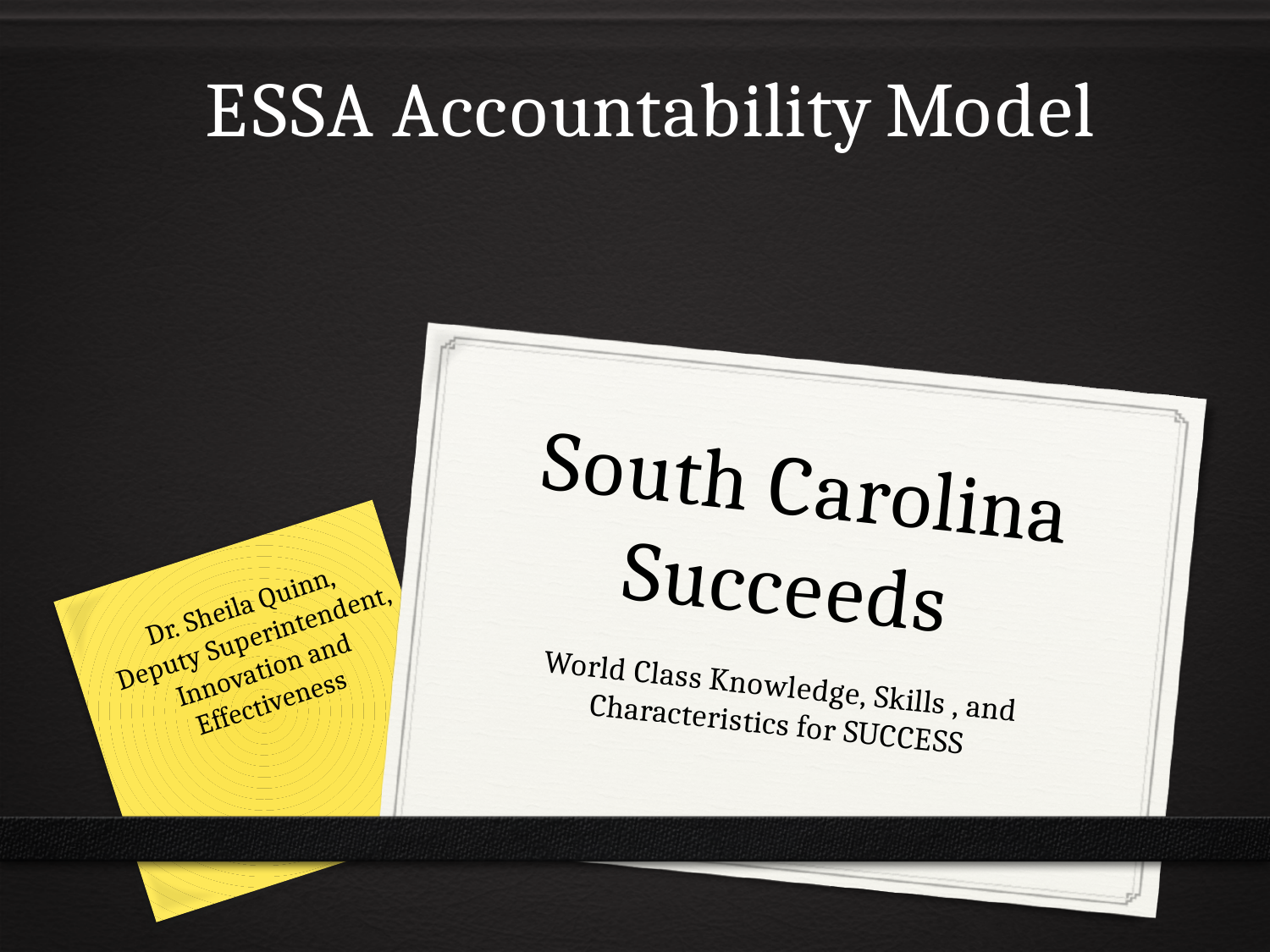

ESSA Accountability Model
# South Carolina Succeeds

Dr. Sheila Quinn,
Deputy Superintendent, Innovation and Effectiveness

World Class Knowledge, Skills , and Characteristics for SUCCESS